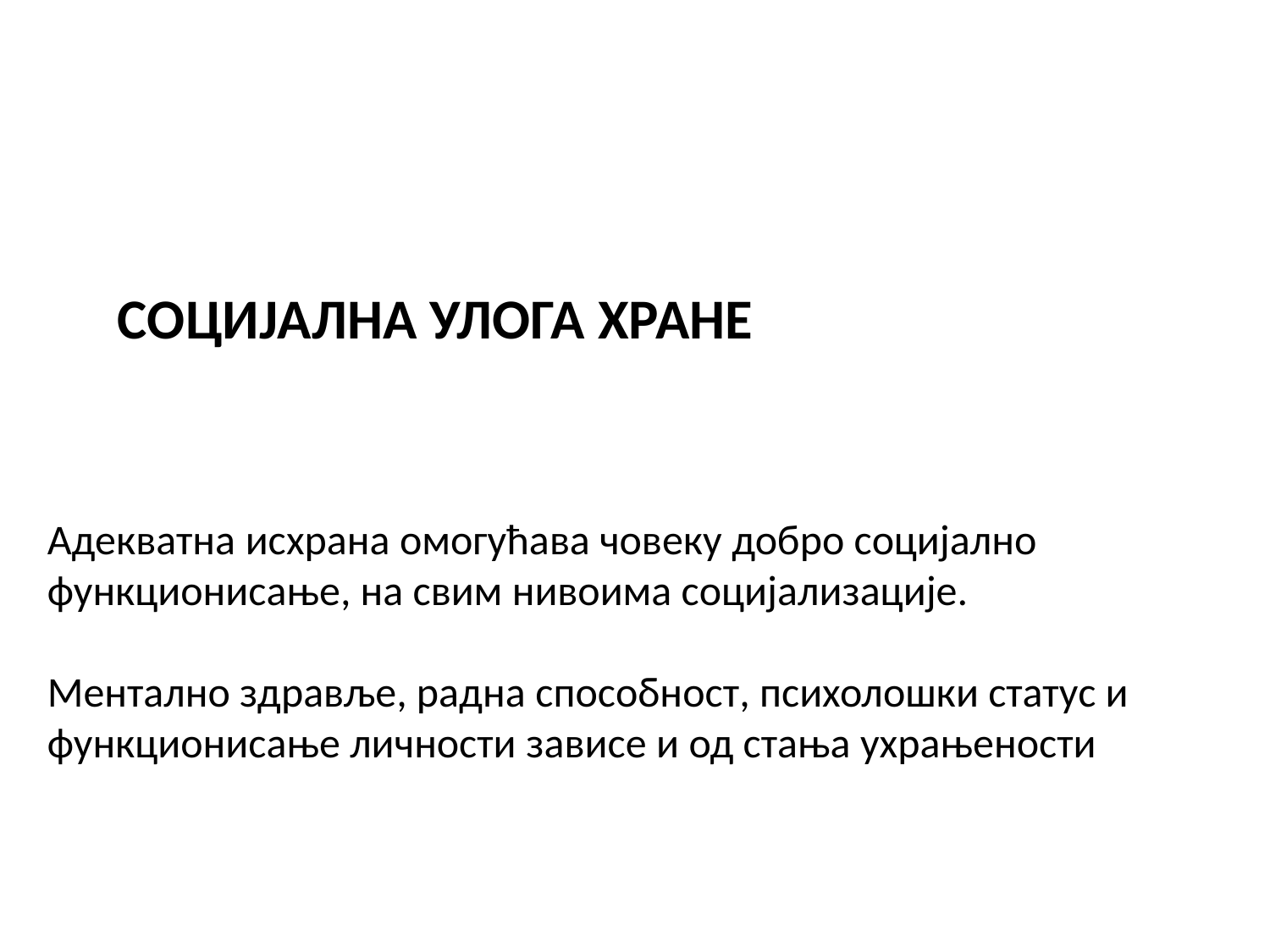

СОЦИЈАЛНА УЛОГА ХРАНЕ
Адекватна исхрана омогућава човеку добро социјално функционисање, на свим нивоима социјализације.

Ментално здравље, радна способност, психолошки статус и функционисање личности зависе и од стања ухрањености